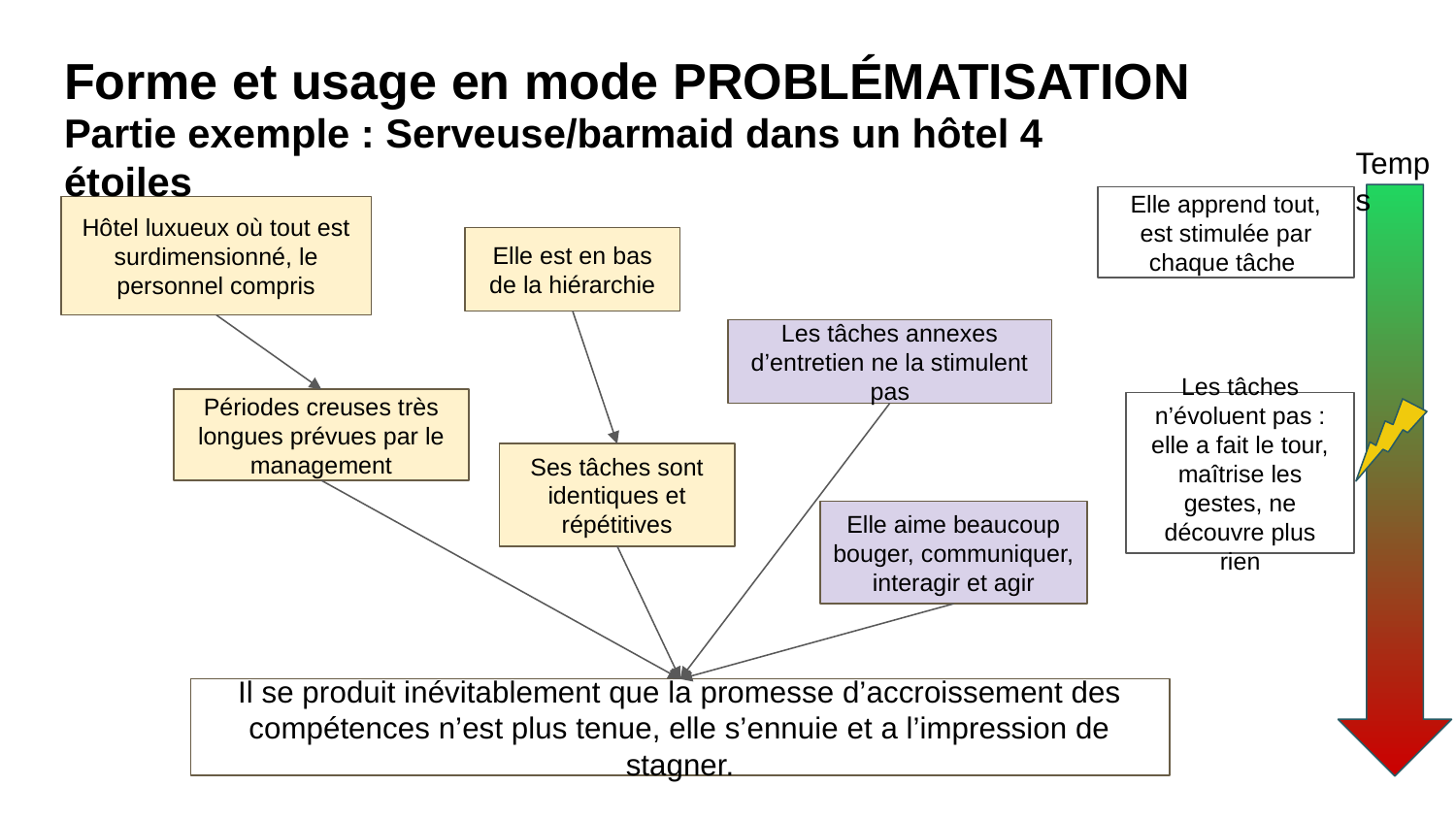

# Forme et usage en mode PROBLÉMATISATION
Partie exemple : Serveuse/barmaid dans un hôtel 4 étoiles
Temps
Elle apprend tout, est stimulée par chaque tâche
Hôtel luxueux où tout est surdimensionné, le personnel compris
Elle est en bas de la hiérarchie
Les tâches annexes d’entretien ne la stimulent pas
Périodes creuses très longues prévues par le management

Les tâches n’évoluent pas : elle a fait le tour, maîtrise les gestes, ne découvre plus rien

Ses tâches sont identiques et répétitives
Elle aime beaucoup bouger, communiquer, interagir et agir
Il se produit inévitablement que la promesse d’accroissement des compétences n’est plus tenue, elle s’ennuie et a l’impression de stagner.
17